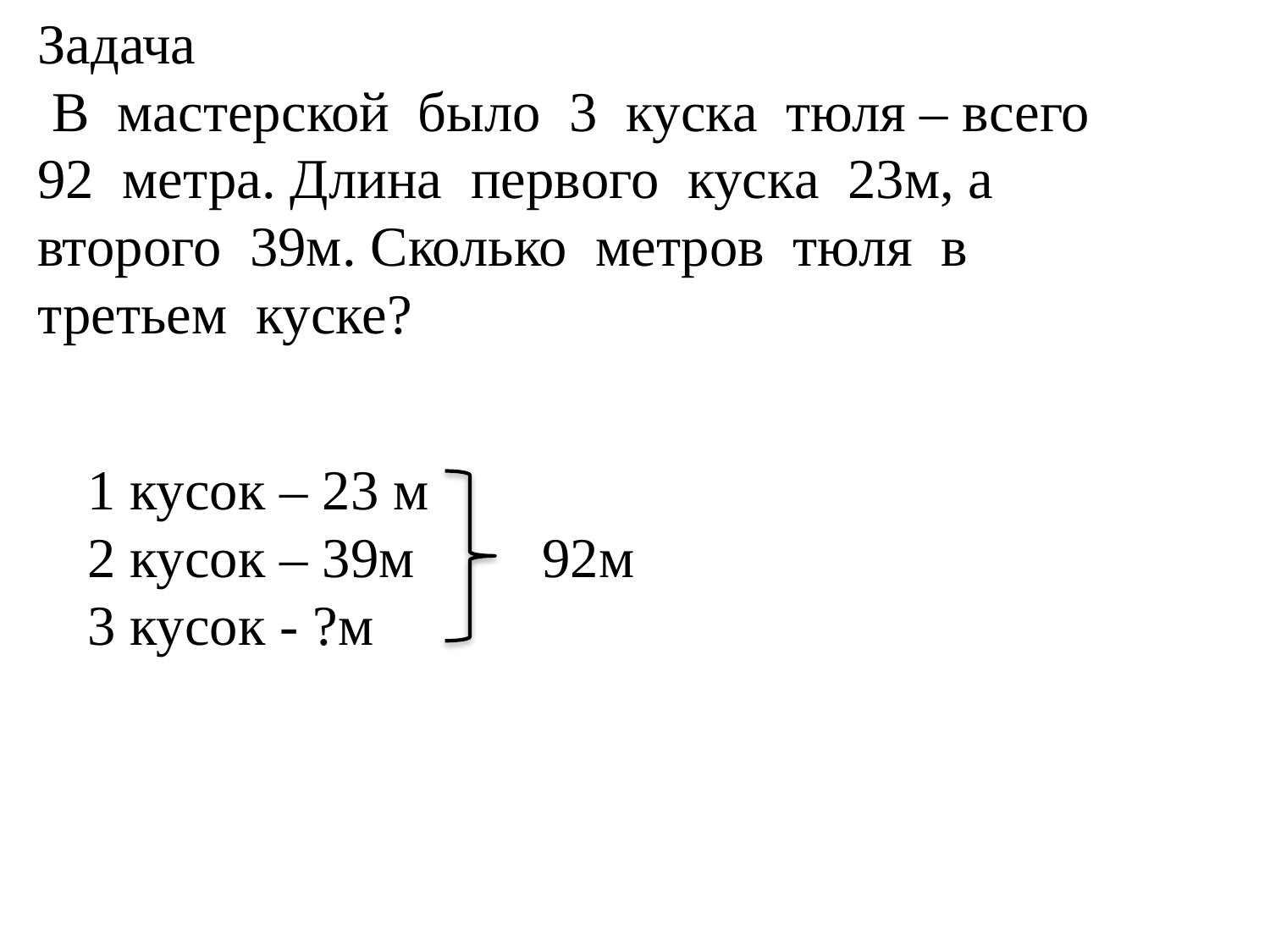

Задача
 В  мастерской  было  3  куска  тюля – всего  92  метра. Длина  первого  куска  23м, а  второго  39м. Сколько  метров  тюля  в  третьем  куске?
1 кусок – 23 м
2 кусок – 39м         92м
3 кусок - ?м